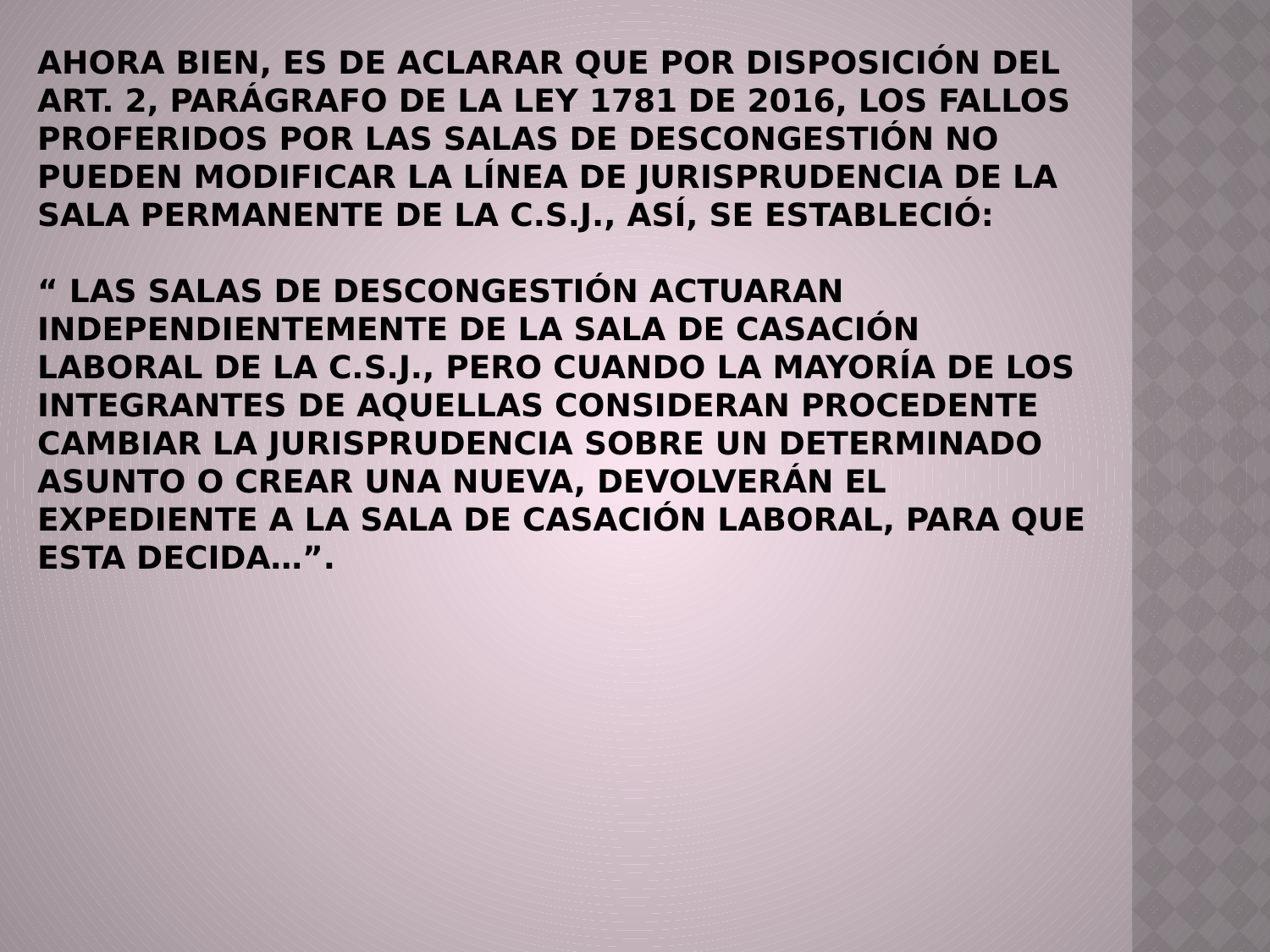

AHORA BIEN, ES DE ACLARAR QUE POR DISPOSICIÓN DEL ART. 2, PARÁGRAFO DE LA LEY 1781 DE 2016, LOS FALLOS  PROFERIDOS POR LAS SALAS DE DESCONGESTIÓN NO PUEDEN MODIFICAR LA LÍNEA DE JURISPRUDENCIA DE LA SALA PERMANENTE DE LA C.S.J., ASÍ, SE ESTABLECIÓ:

“ LAS SALAS DE DESCONGESTIÓN ACTUARAN INDEPENDIENTEMENTE DE LA SALA DE CASACIÓN LABORAL DE LA C.S.J., PERO CUANDO LA MAYORÍA DE LOS INTEGRANTES DE AQUELLAS CONSIDERAN PROCEDENTE CAMBIAR LA JURISPRUDENCIA SOBRE UN DETERMINADO ASUNTO O CREAR UNA NUEVA, DEVOLVERÁN EL EXPEDIENTE A LA SALA DE CASACIÓN LABORAL, PARA QUE ESTA DECIDA…”.